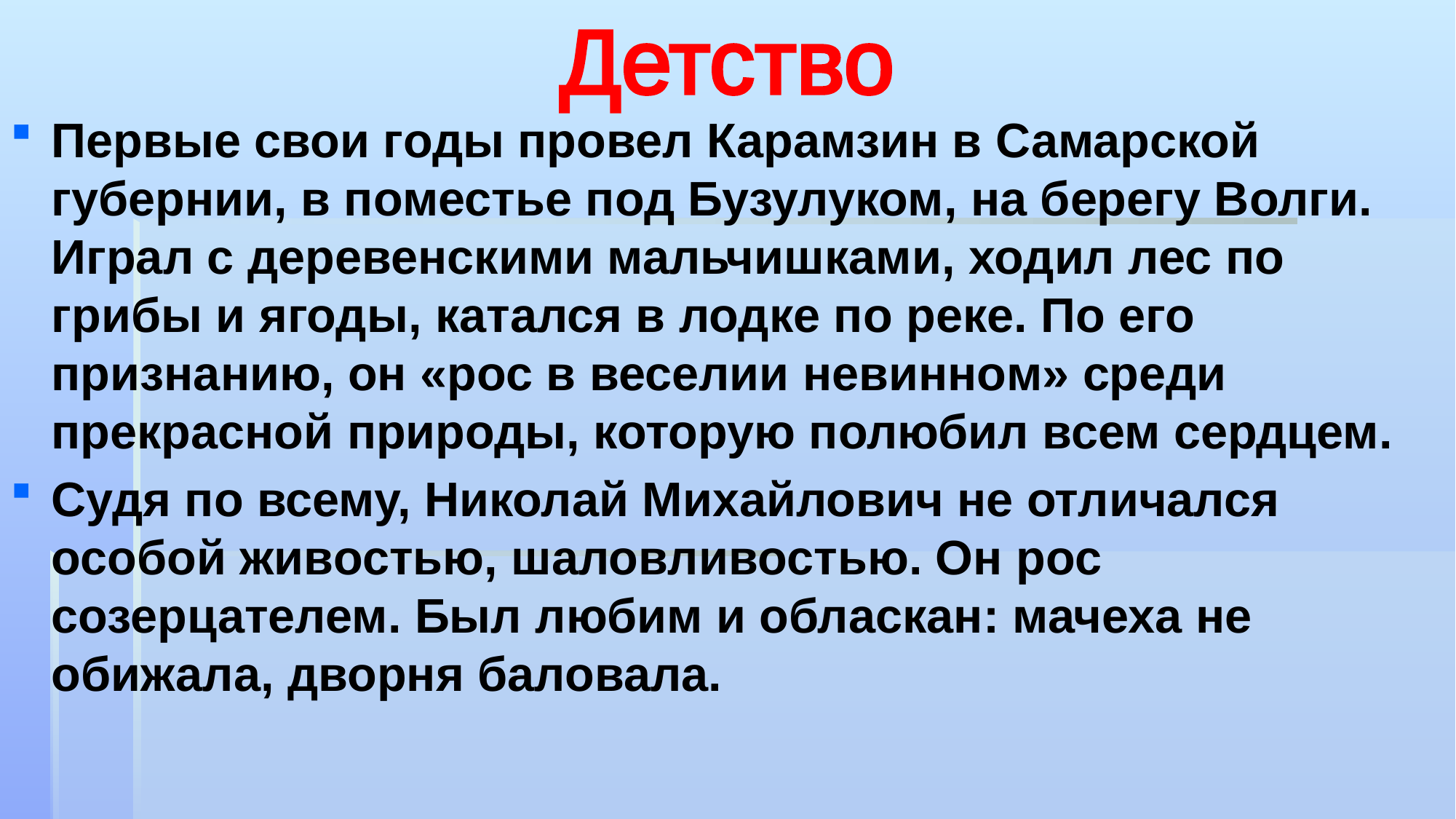

# Детство
Первые свои годы провел Карамзин в Самарской губернии, в поместье под Бузулуком, на берегу Волги. Играл с деревенскими мальчишками, ходил лес по грибы и ягоды, катался в лодке по реке. По его признанию, он «рос в веселии невинном» среди прекрасной природы, которую полюбил всем сердцем.
Судя по всему, Николай Михайлович не отличался особой живостью, шаловливостью. Он рос созерцателем. Был любим и обласкан: мачеха не обижала, дворня баловала.